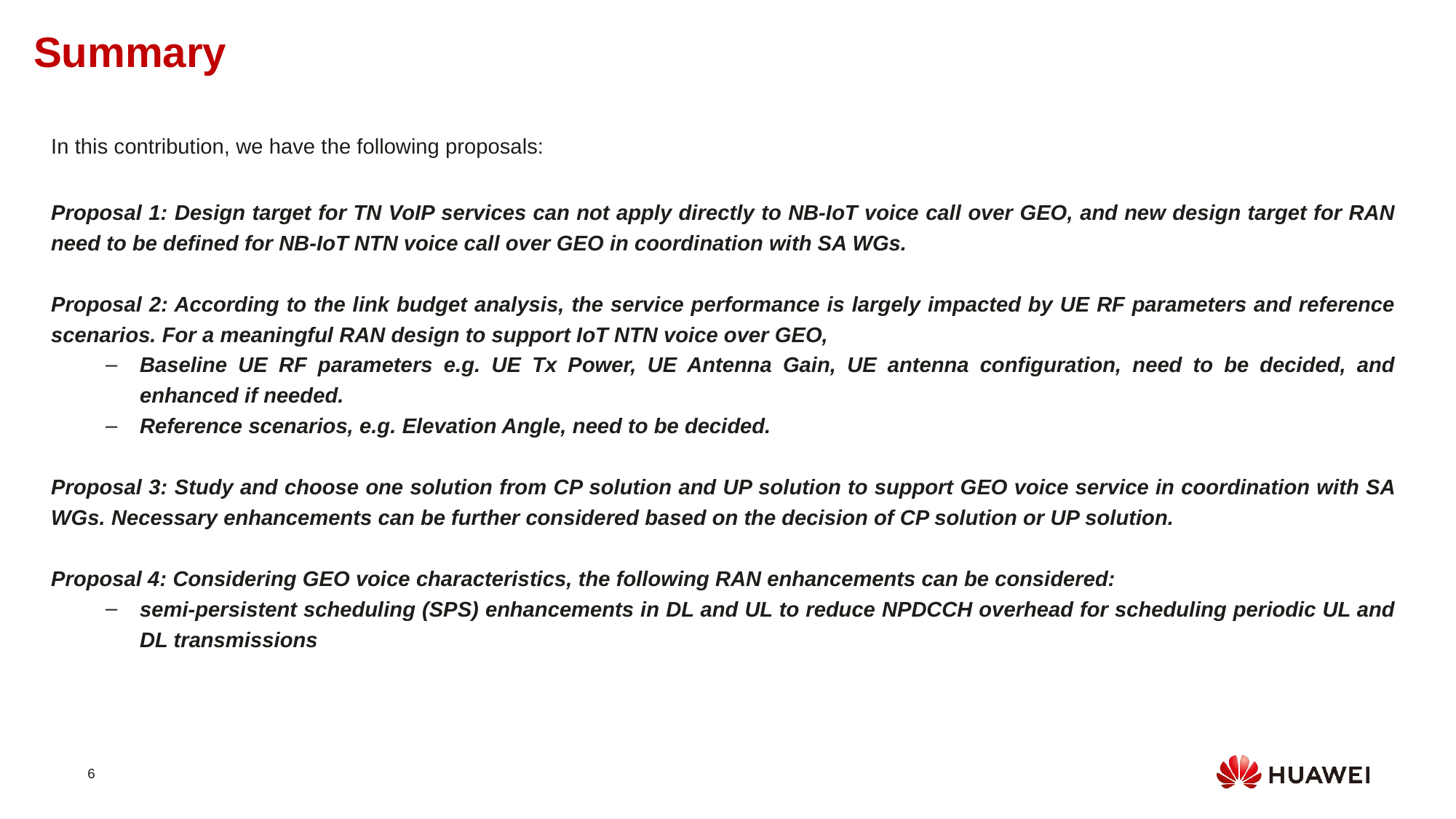

Summary
In this contribution, we have the following proposals:

Proposal 1: Design target for TN VoIP services can not apply directly to NB-IoT voice call over GEO, and new design target for RAN need to be defined for NB-IoT NTN voice call over GEO in coordination with SA WGs.

Proposal 2: According to the link budget analysis, the service performance is largely impacted by UE RF parameters and reference scenarios. For a meaningful RAN design to support IoT NTN voice over GEO,
Baseline UE RF parameters e.g. UE Tx Power, UE Antenna Gain, UE antenna configuration, need to be decided, and enhanced if needed.
Reference scenarios, e.g. Elevation Angle, need to be decided.

Proposal 3: Study and choose one solution from CP solution and UP solution to support GEO voice service in coordination with SA WGs. Necessary enhancements can be further considered based on the decision of CP solution or UP solution.

Proposal 4: Considering GEO voice characteristics, the following RAN enhancements can be considered:
semi-persistent scheduling (SPS) enhancements in DL and UL to reduce NPDCCH overhead for scheduling periodic UL and DL transmissions